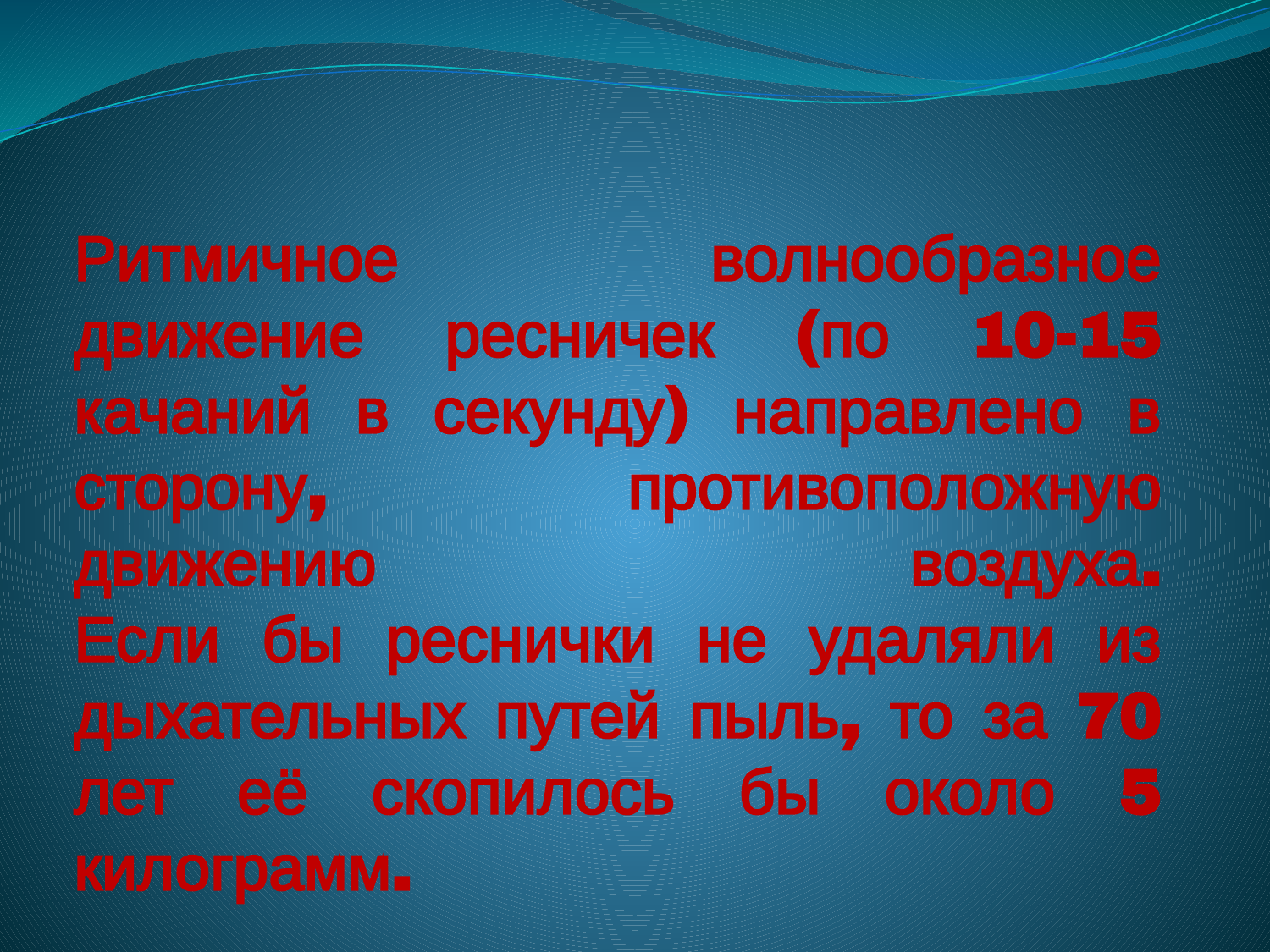

# Ритмичное волнообразное движение ресничек (по 10-15 качаний в секунду) направлено в сторону, противоположную движению воздуха. Если бы реснички не удаляли из дыхательных путей пыль, то за 70 лет её скопилось бы около 5 килограмм.